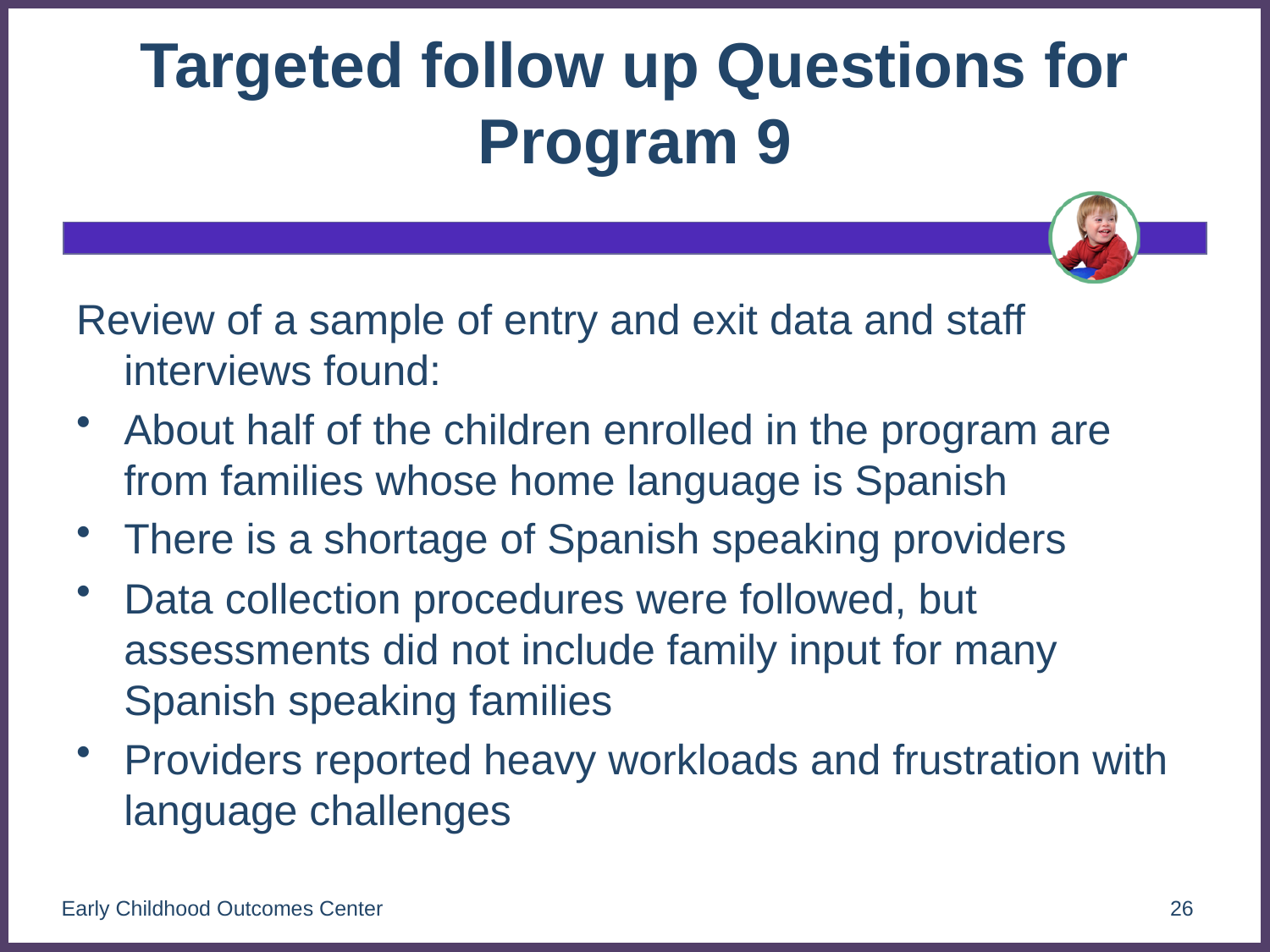

# Targeted follow up Questions for Program 9
Review of a sample of entry and exit data and staff interviews found:
About half of the children enrolled in the program are from families whose home language is Spanish
There is a shortage of Spanish speaking providers
Data collection procedures were followed, but assessments did not include family input for many Spanish speaking families
Providers reported heavy workloads and frustration with language challenges
Early Childhood Outcomes Center
26